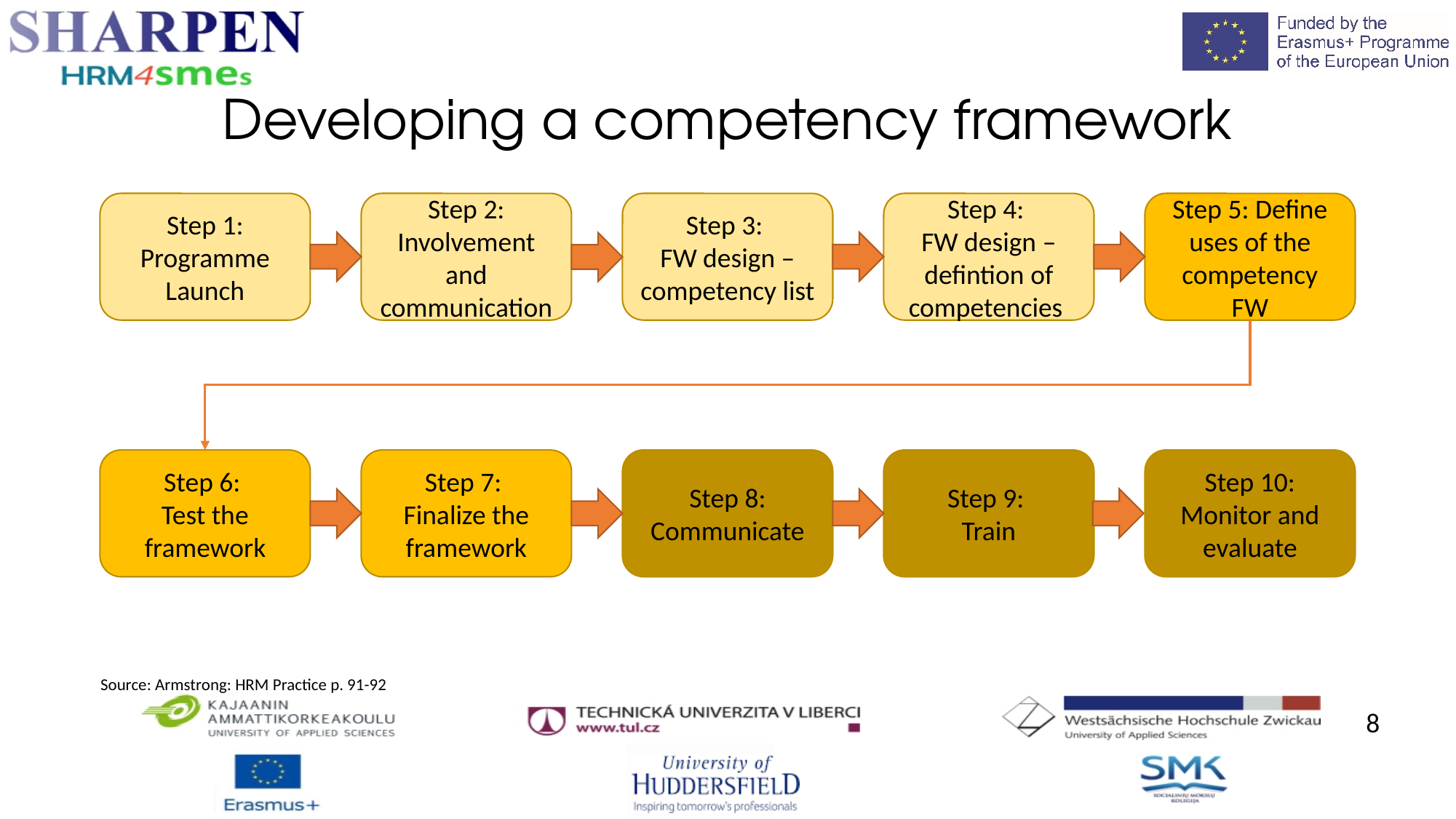

Developing a competency framework
Step 5: Define uses of the competency FW
Step 4:
FW design – defintion of competencies
Step 2: Involvement and communication
Step 1:
Programme Launch
Step 3:
FW design – competency list

Step 8: Communicate
Step 10:
Monitor and evaluate
Step 9:
Train
Step 6:
Test the framework
Step 7:
Finalize the framework

Source: Armstrong: HRM Practice p. 91-92
8